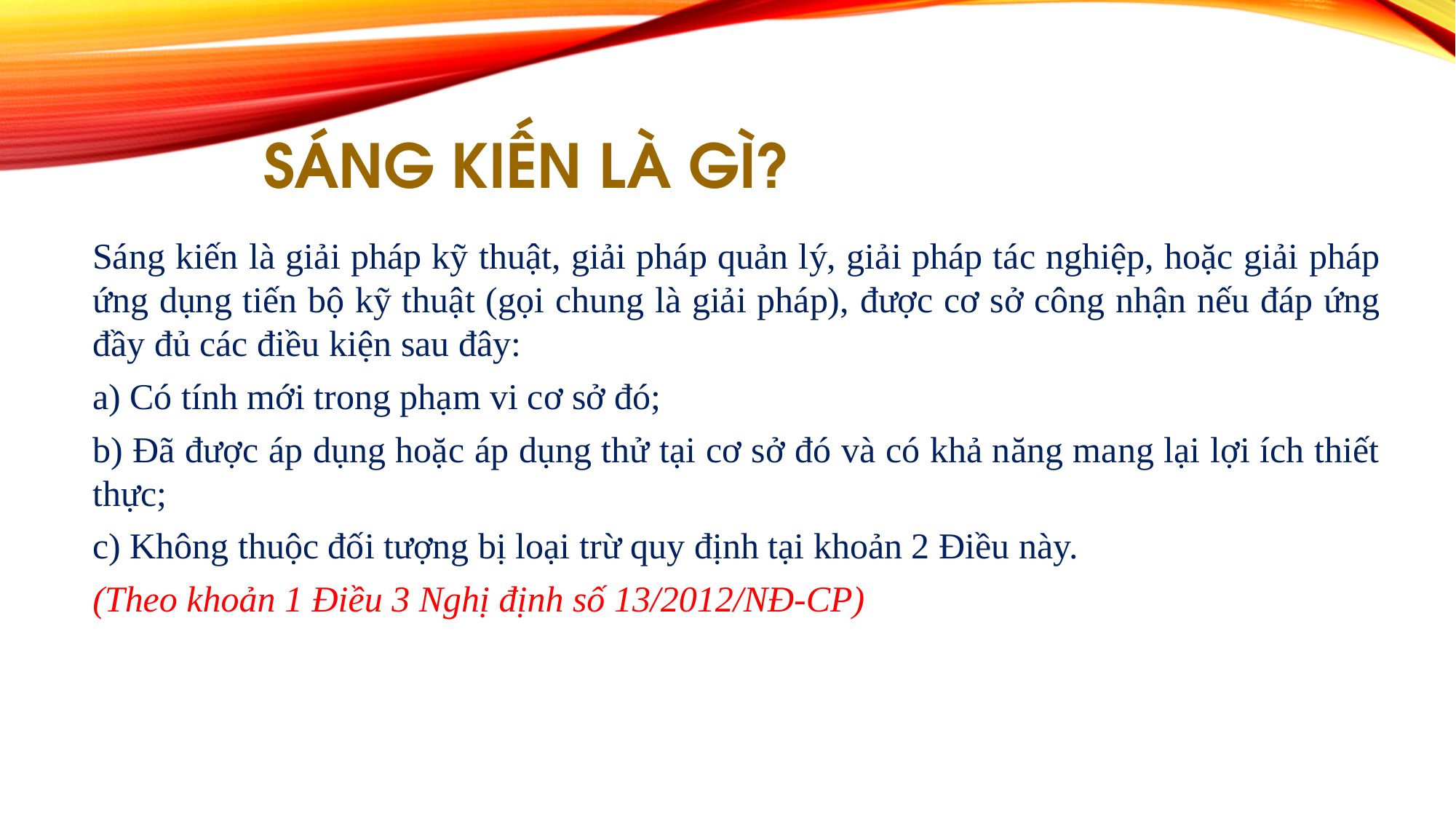

# SÁNG KIẾN LÀ GÌ?
Sáng kiến là giải pháp kỹ thuật, giải pháp quản lý, giải pháp tác nghiệp, hoặc giải pháp ứng dụng tiến bộ kỹ thuật (gọi chung là giải pháp), được cơ sở công nhận nếu đáp ứng đầy đủ các điều kiện sau đây:
a) Có tính mới trong phạm vi cơ sở đó;
b) Đã được áp dụng hoặc áp dụng thử tại cơ sở đó và có khả năng mang lại lợi ích thiết thực;
c) Không thuộc đối tượng bị loại trừ quy định tại khoản 2 Điều này.
(Theo khoản 1 Điều 3 Nghị định số 13/2012/NĐ-CP)